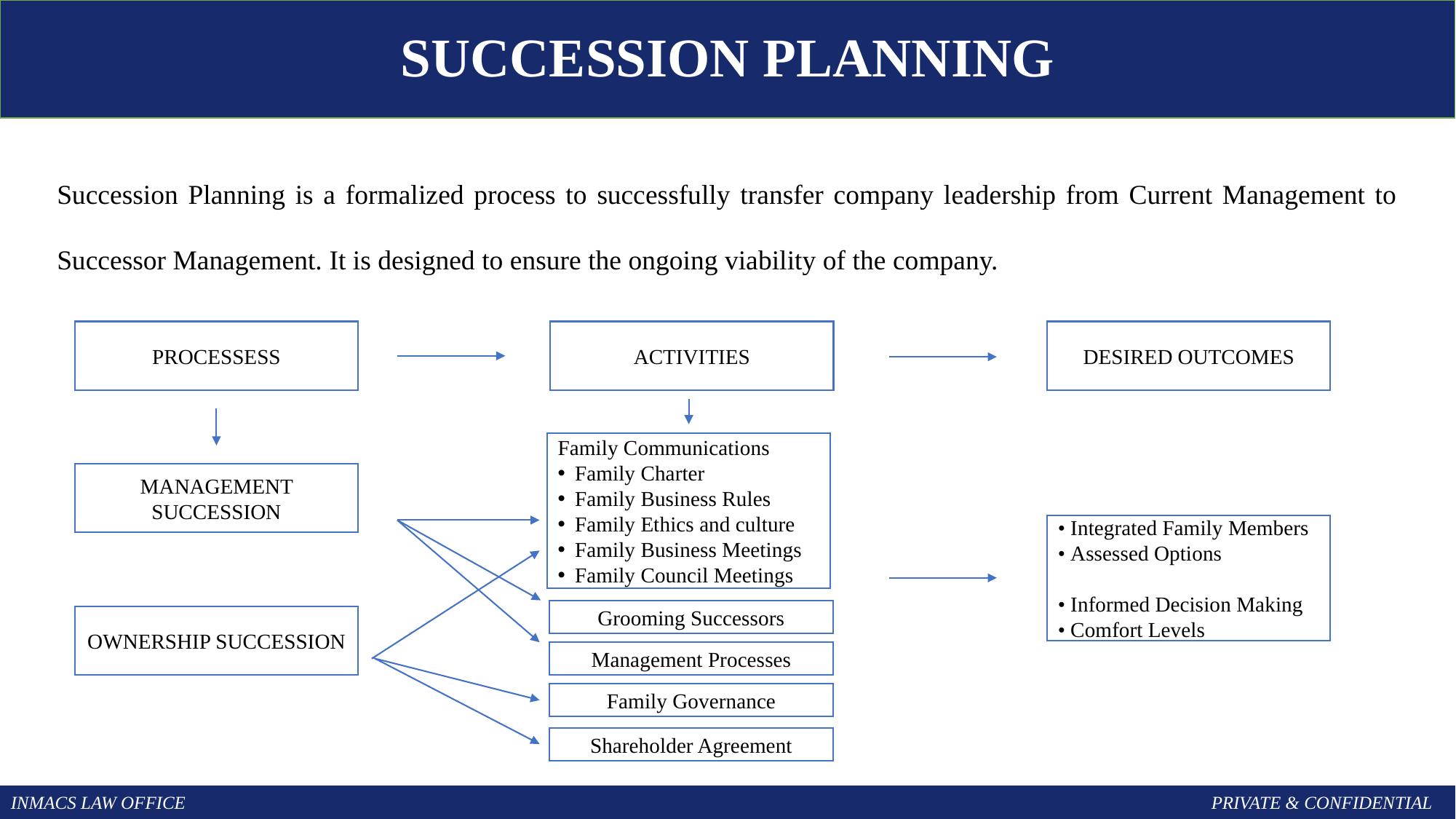

SUCCESSION PLANNING
Succession Planning is a formalized process to successfully transfer company leadership from Current Management to Successor Management. It is designed to ensure the ongoing viability of the company.
ACTIVITIES
DESIRED OUTCOMES
PROCESSESS
Family Communications
Family Charter
Family Business Rules
Family Ethics and culture
Family Business Meetings
Family Council Meetings
MANAGEMENT SUCCESSION
• Integrated Family Members
• Assessed Options

• Informed Decision Making
• Comfort Levels
Grooming Successors
OWNERSHIP SUCCESSION
Management Processes
Family Governance
Shareholder Agreement
INMACS LAW OFFICE										PRIVATE & CONFIDENTIAL